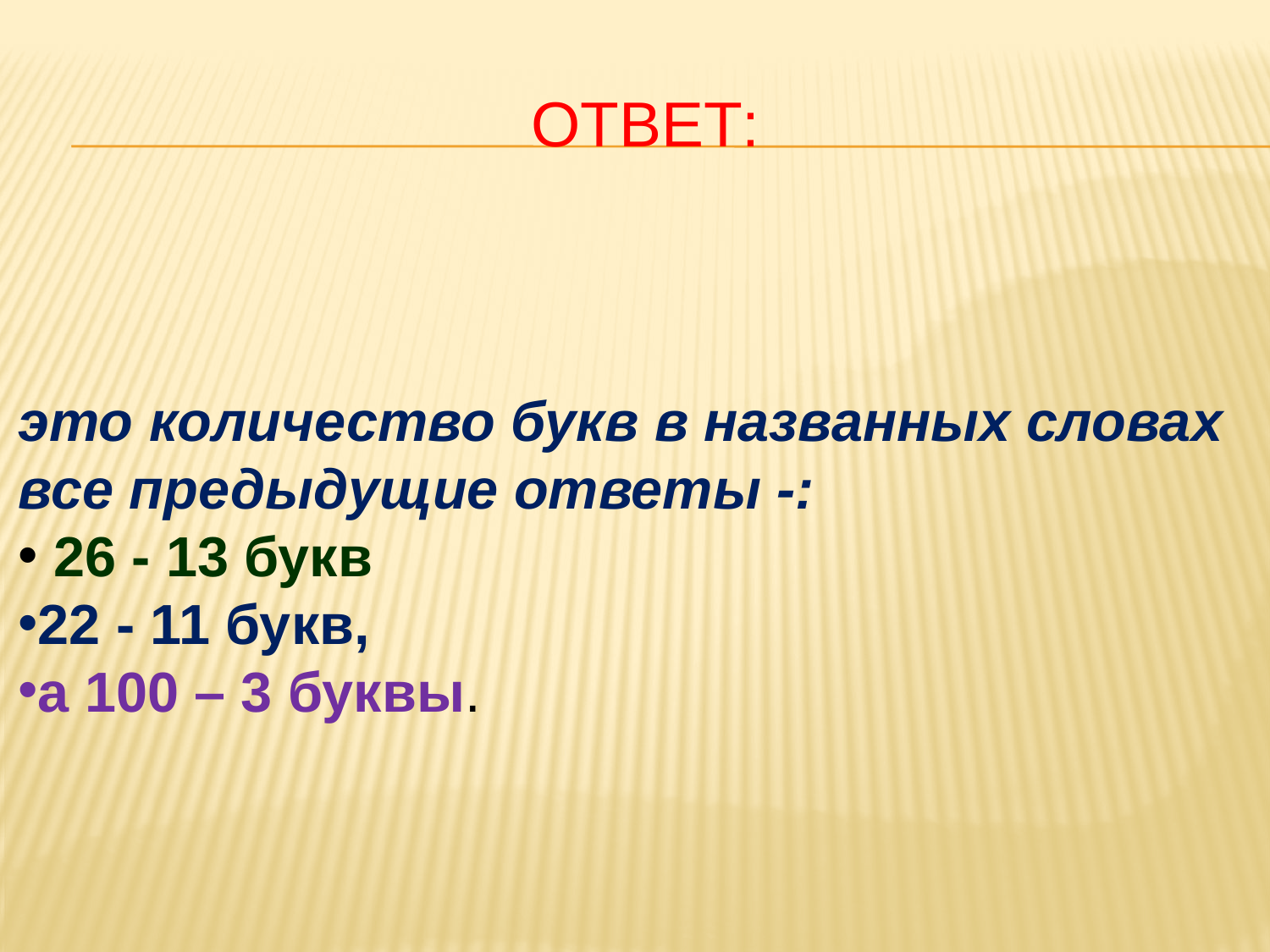

# Ответ:
это количество букв в названных словах
все предыдущие ответы -:
 26 - 13 букв
22 - 11 букв,
а 100 – 3 буквы.